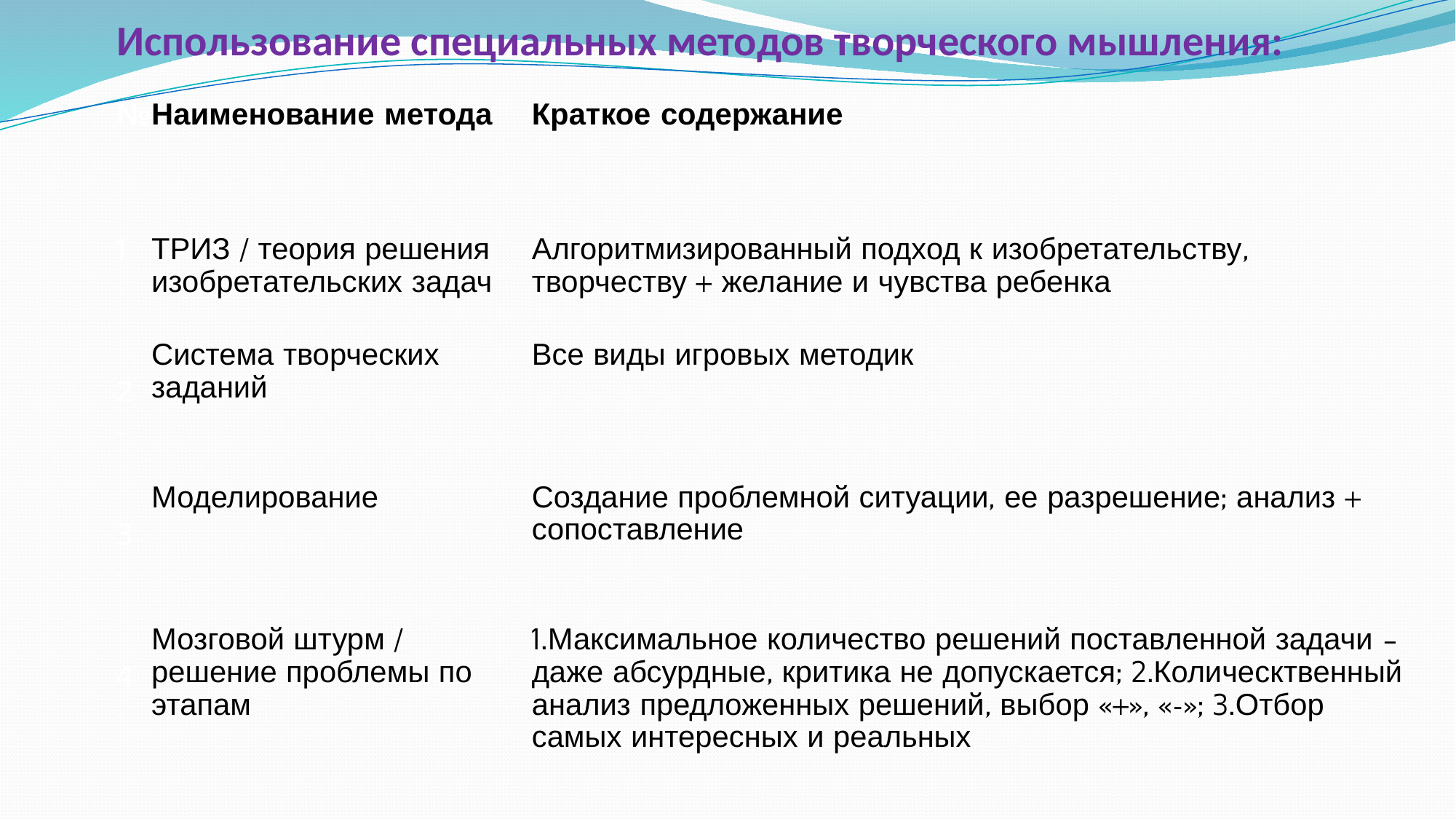

Использование специальных методов творческого мышления:

| № | Наименование метода | Краткое содержание |
| --- | --- | --- |
| 1. | ТРИЗ / теория решения изобретательских задач | Алгоритмизированный подход к изобретательству, творчеству + желание и чувства ребенка |
| 2. | Система творческих заданий | Все виды игровых методик |
| 3. | Моделирование | Создание проблемной ситуации, ее разрешение; анализ + сопоставление |
| 4. | Мозговой штурм / решение проблемы по этапам | 1.Максимальное количество решений поставленной задачи – даже абсурдные, критика не допускается; 2.Колическтвенный анализ предложенных решений, выбор «+», «-»; 3.Отбор самых интересных и реальных |
| 5. | Эвристика / эвристическая беседа | Цепь вопросов и ответов, дающих возможность строить диалог на определенную тему |
| 6. | Метод аналогий и альтернатив | Спонтанное мышление в разных направлениях без попыток выбрать лучший вариант решения и без детальной проработки отдельных вариантов |